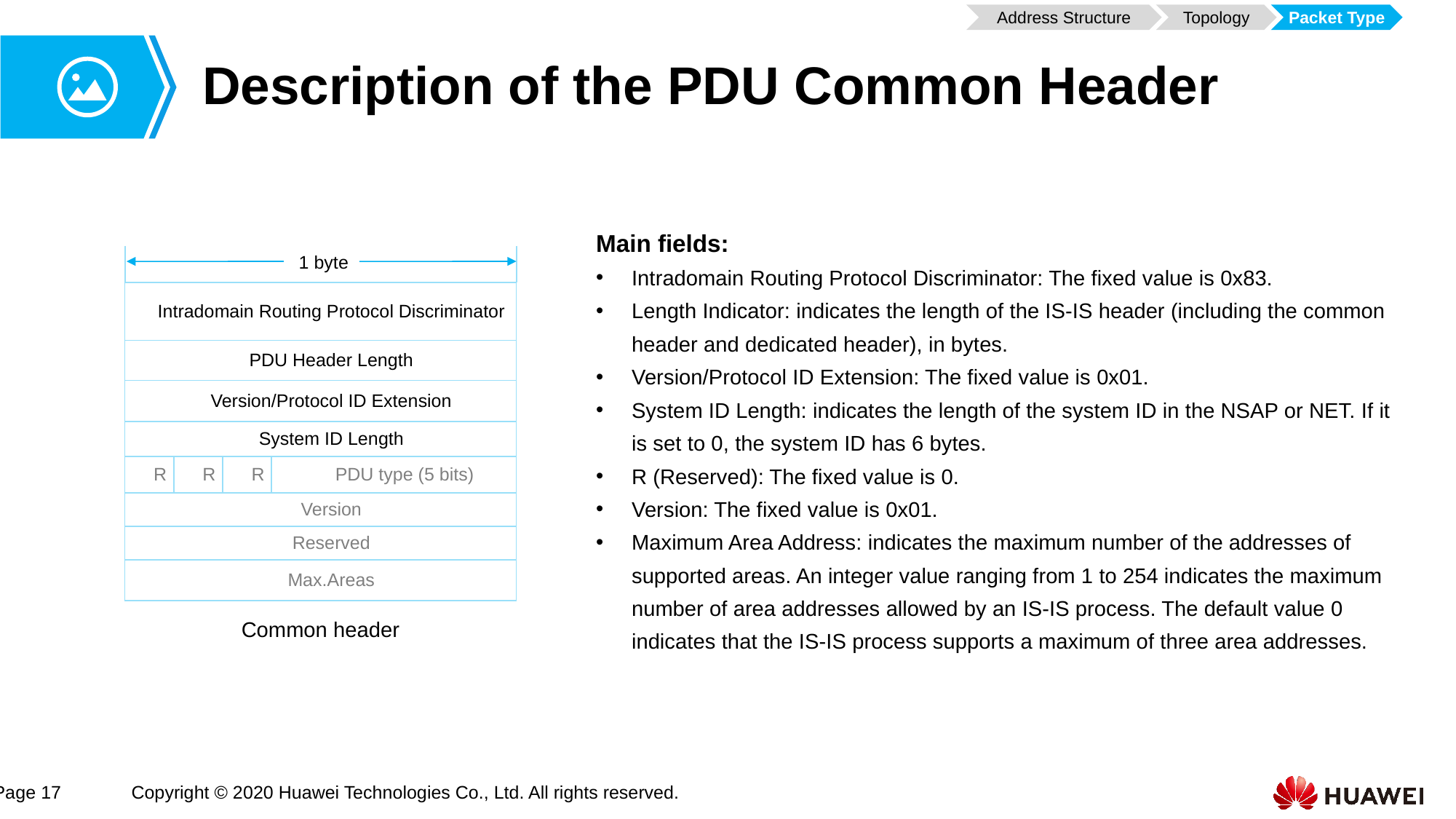

Address Structure
Topology
Packet Type
# Description of the PDU Common Header
Main fields:
Intradomain Routing Protocol Discriminator: The fixed value is 0x83.
Length Indicator: indicates the length of the IS-IS header (including the common header and dedicated header), in bytes.
Version/Protocol ID Extension: The fixed value is 0x01.
System ID Length: indicates the length of the system ID in the NSAP or NET. If it is set to 0, the system ID has 6 bytes.
R (Reserved): The fixed value is 0.
Version: The fixed value is 0x01.
Maximum Area Address: indicates the maximum number of the addresses of supported areas. An integer value ranging from 1 to 254 indicates the maximum number of area addresses allowed by an IS-IS process. The default value 0 indicates that the IS-IS process supports a maximum of three area addresses.
1 byte

| Intradomain Routing Protocol Discriminator |  |  |  |
| --- | --- | --- | --- |
| PDU Header Length |  |  |  |
| Version/Protocol ID Extension |  |  |  |
| System ID Length |  |  |  |
| R | R | R | PDU type (5 bits) |
| Version |  |  |  |
| Reserved |  |  |  |
| Max.Areas |  |  |  |
Common header